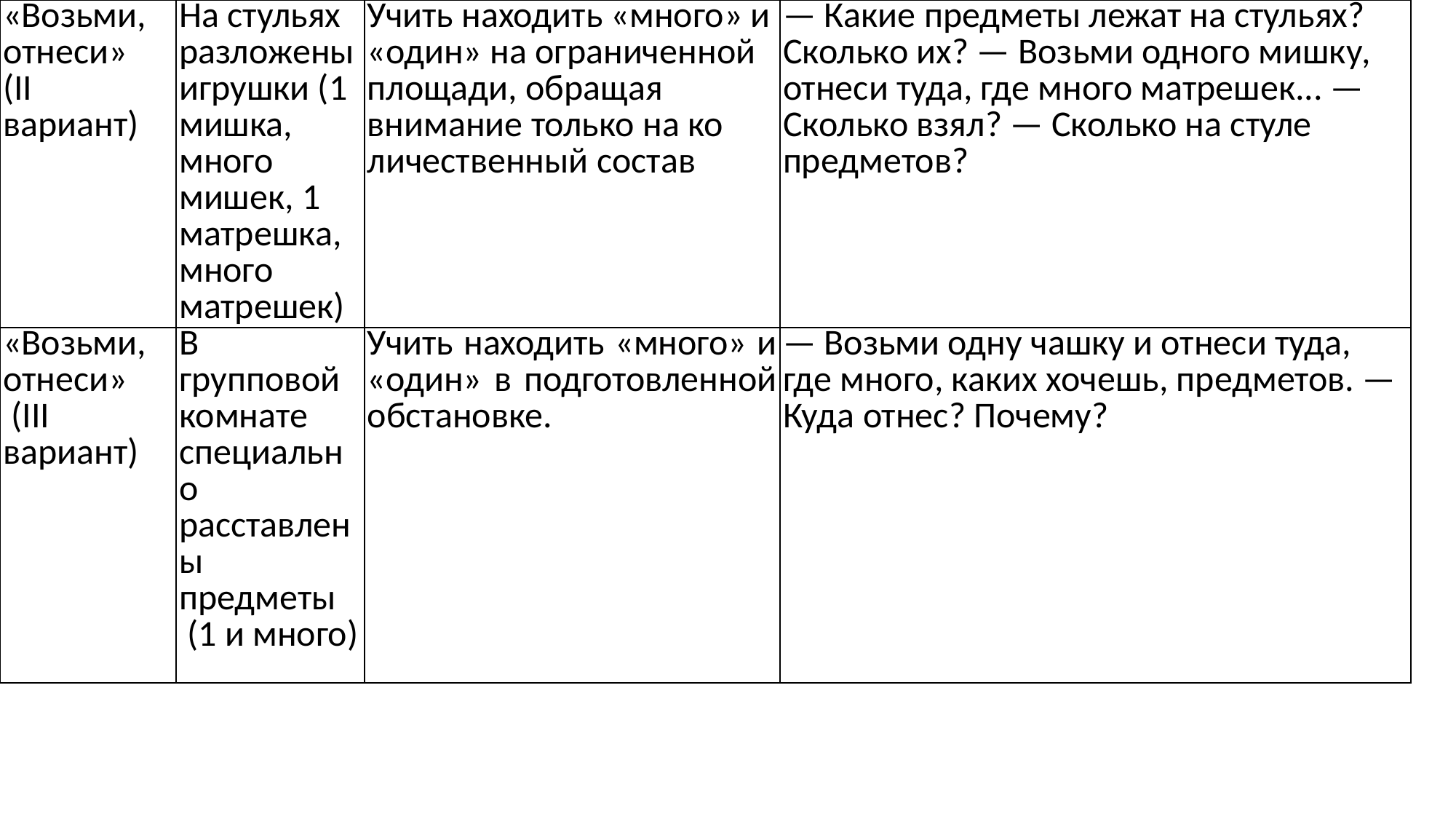

| «Возьми, отнеси» (II вариант) | На стульях разло­жены игрушки (1 мишка, много мишек, 1 матреш­ка, много матре­шек) | Учить находить «много» и «один» на ограничен­ной площади, обращая внимание только на ко­личественный состав | — Какие предметы лежат на стульях? Сколько их? — Возьми одного мишку, отнеси туда, где много матрешек... — Сколько взял? — Сколько на стуле предметов? |
| --- | --- | --- | --- |
| «Возьми, отнеси» (III вариант) | В групповой ком­нате специально расставлены предметы (1 и много) | Учить находить «много» и «один» в подготовлен­ной обстановке. | — Возьми одну чашку и отнеси туда, где много, каких хо­чешь, предметов. — Куда отнес? Почему? |